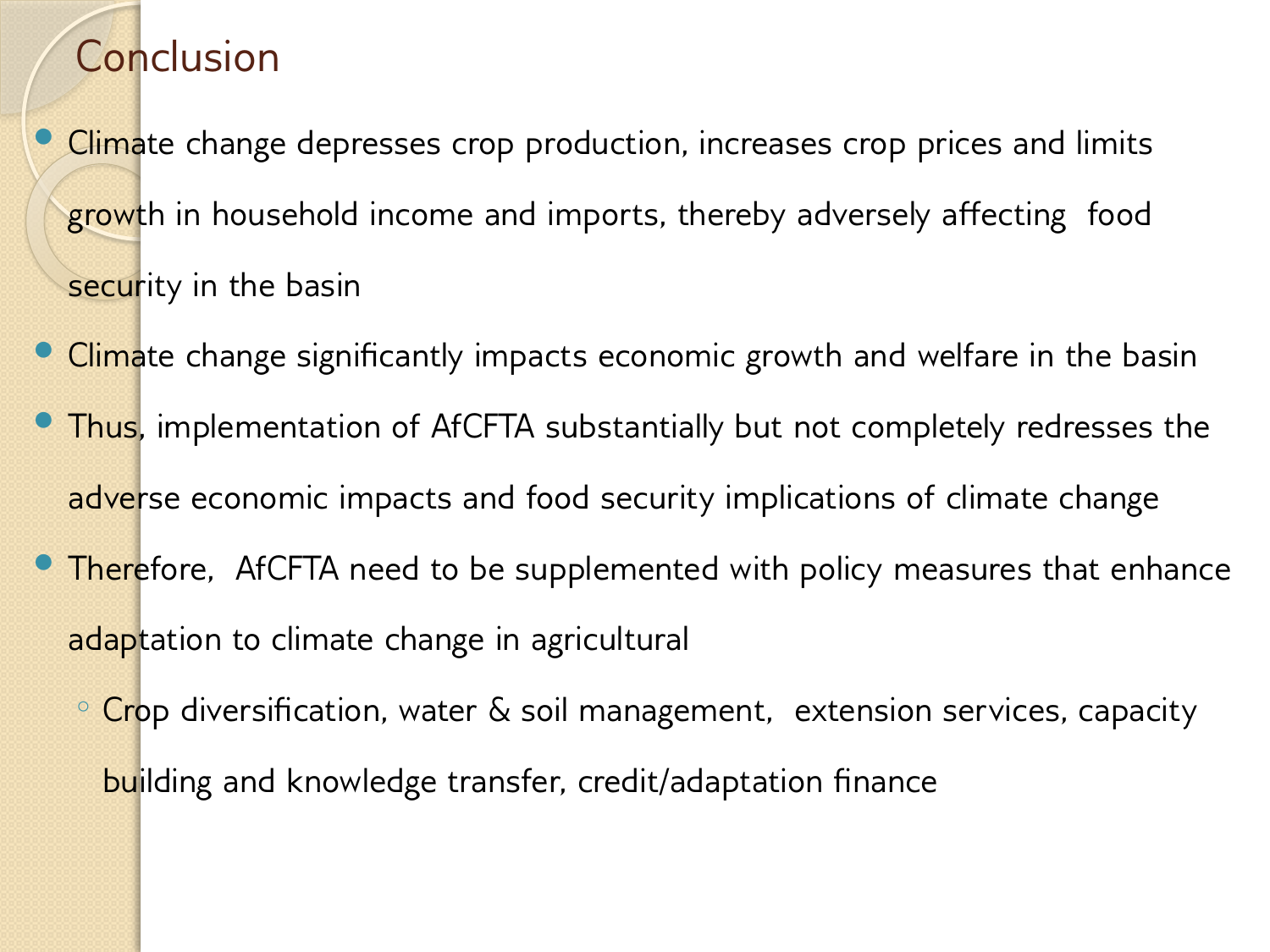

# Conclusion
Climate change depresses crop production, increases crop prices and limits growth in household income and imports, thereby adversely affecting  food security in the basin
Climate change significantly impacts economic growth and welfare in the basin
Thus, implementation of AfCFTA substantially but not completely redresses the adverse economic impacts and food security implications of climate change
Therefore,  AfCFTA need to be supplemented with policy measures that enhance adaptation to climate change in agricultural
Crop diversification, water & soil management,  extension services, capacity building and knowledge transfer, credit/adaptation finance